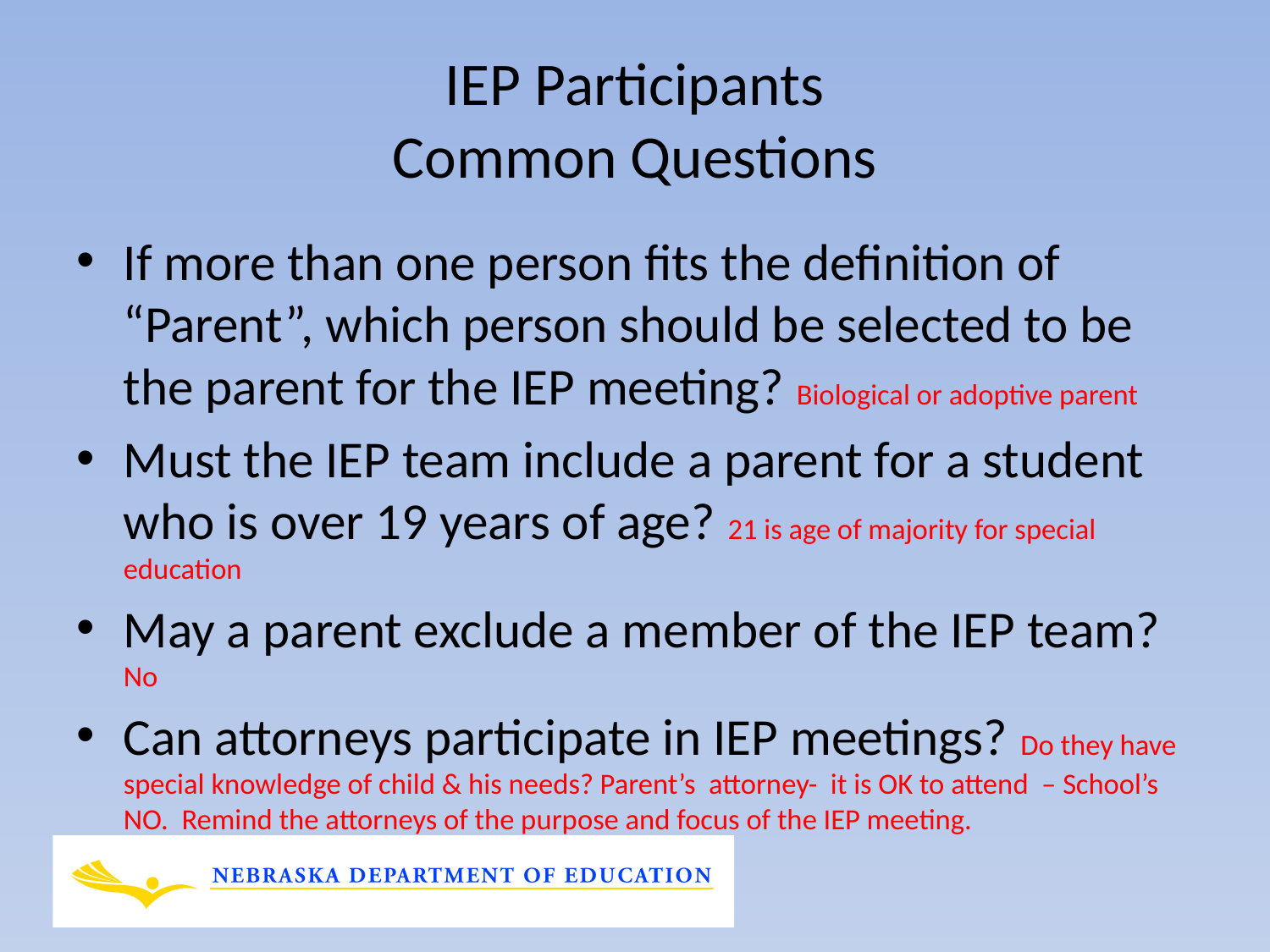

# IEP Participants Common Questions
If more than one person fits the definition of “Parent”, which person should be selected to be the parent for the IEP meeting? Biological or adoptive parent
Must the IEP team include a parent for a student who is over 19 years of age? 21 is age of majority for special education
May a parent exclude a member of the IEP team? No
Can attorneys participate in IEP meetings? Do they have special knowledge of child & his needs? Parent’s  attorney-  it is OK to attend  – School’s NO.  Remind the attorneys of the purpose and focus of the IEP meeting.